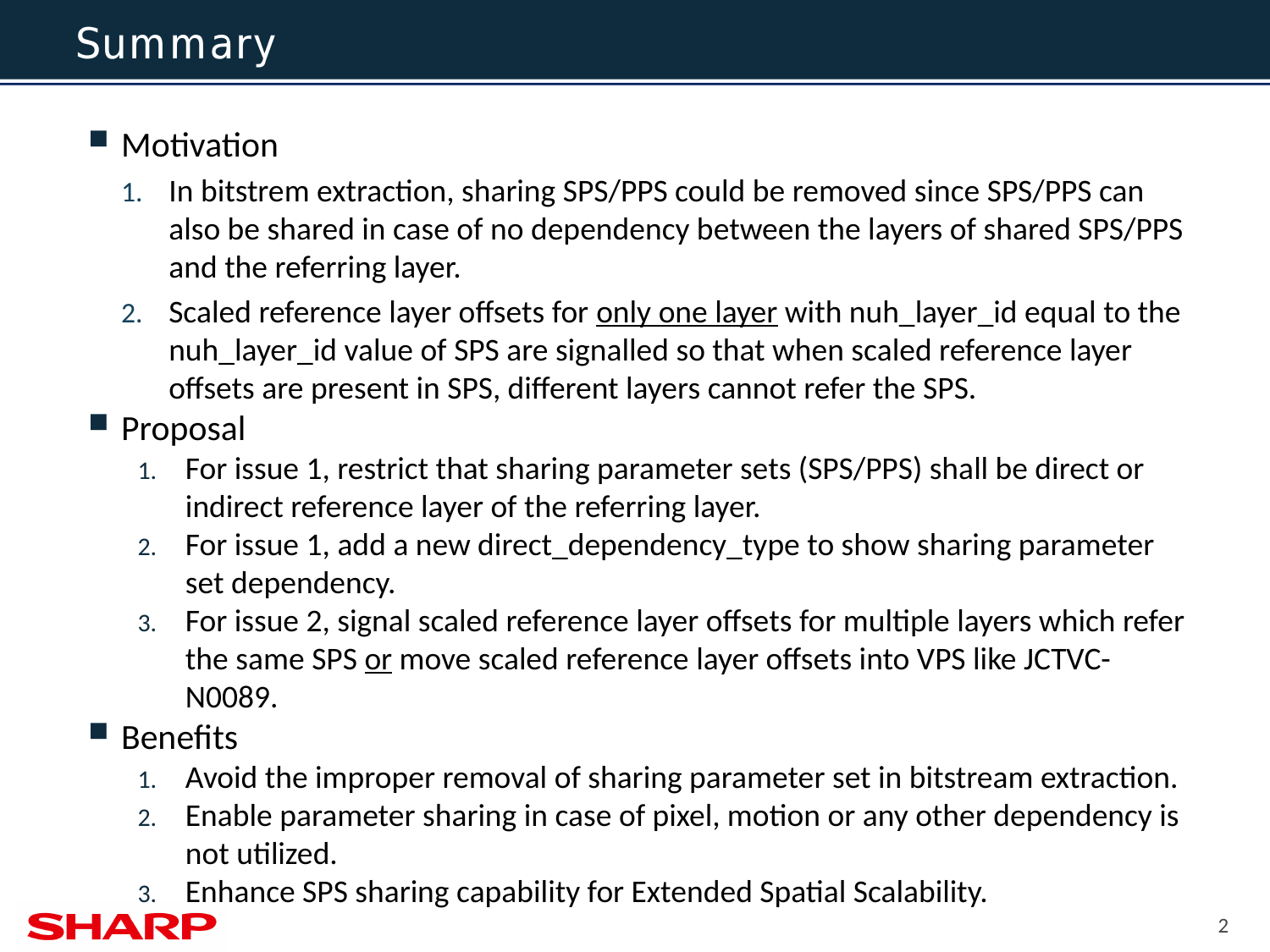

# Summary
Motivation
In bitstrem extraction, sharing SPS/PPS could be removed since SPS/PPS can also be shared in case of no dependency between the layers of shared SPS/PPS and the referring layer.
Scaled reference layer offsets for only one layer with nuh_layer_id equal to the nuh_layer_id value of SPS are signalled so that when scaled reference layer offsets are present in SPS, different layers cannot refer the SPS.
Proposal
For issue 1, restrict that sharing parameter sets (SPS/PPS) shall be direct or indirect reference layer of the referring layer.
For issue 1, add a new direct_dependency_type to show sharing parameter set dependency.
For issue 2, signal scaled reference layer offsets for multiple layers which refer the same SPS or move scaled reference layer offsets into VPS like JCTVC-N0089.
Benefits
Avoid the improper removal of sharing parameter set in bitstream extraction.
Enable parameter sharing in case of pixel, motion or any other dependency is not utilized.
Enhance SPS sharing capability for Extended Spatial Scalability.

2